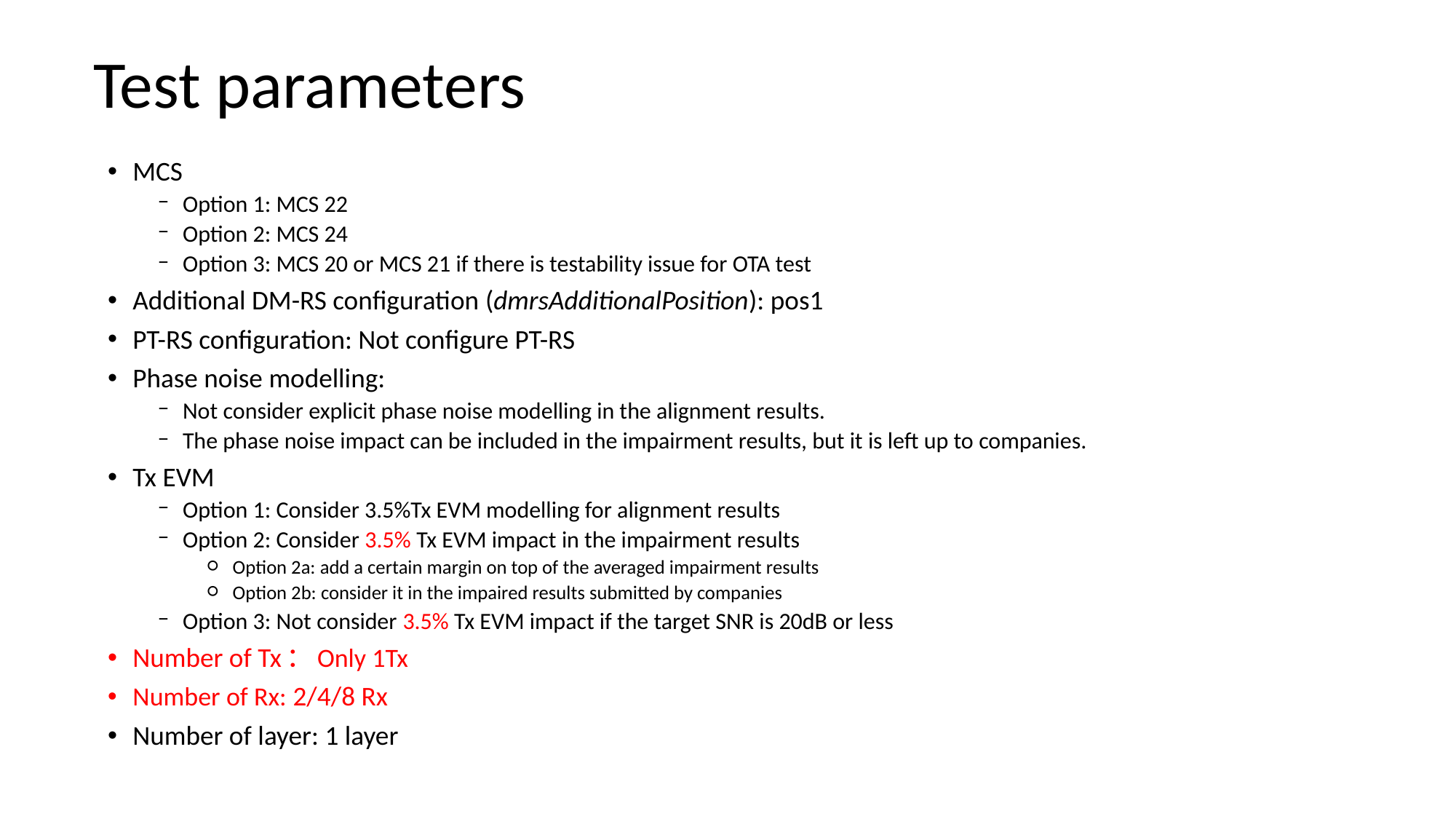

# Test parameters
MCS
Option 1: MCS 22
Option 2: MCS 24
Option 3: MCS 20 or MCS 21 if there is testability issue for OTA test
Additional DM-RS configuration (dmrsAdditionalPosition): pos1
PT-RS configuration: Not configure PT-RS
Phase noise modelling:
Not consider explicit phase noise modelling in the alignment results.
The phase noise impact can be included in the impairment results, but it is left up to companies.
Tx EVM
Option 1: Consider 3.5%Tx EVM modelling for alignment results
Option 2: Consider 3.5% Tx EVM impact in the impairment results
Option 2a: add a certain margin on top of the averaged impairment results
Option 2b: consider it in the impaired results submitted by companies
Option 3: Not consider 3.5% Tx EVM impact if the target SNR is 20dB or less
Number of Tx：Only 1Tx
Number of Rx: 2/4/8 Rx
Number of layer: 1 layer